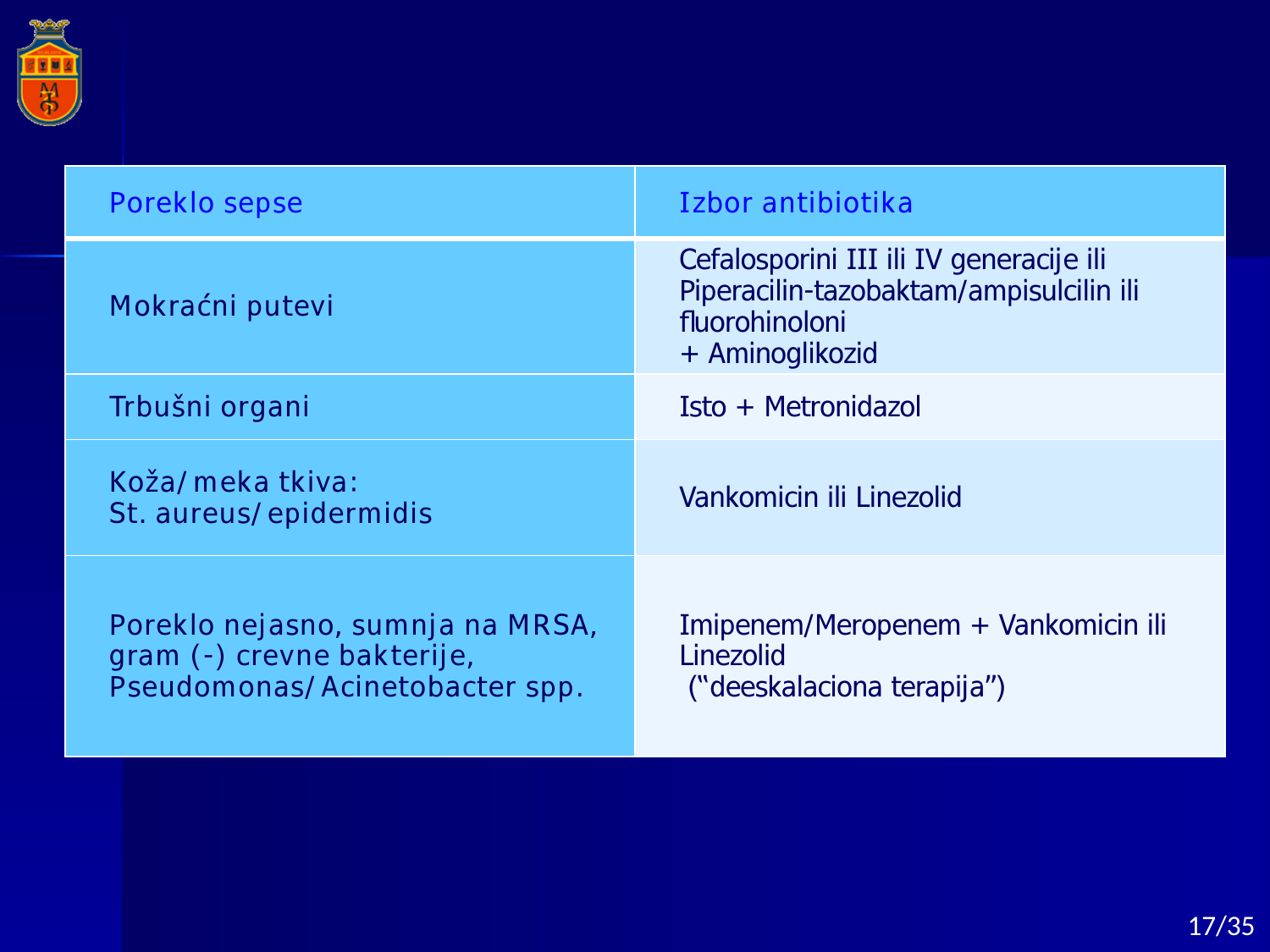

| Poreklo sepse | Izbor antibiotika |
| --- | --- |
| Mokraćni putevi | Cefalosporini III ili IV generacije ili Piperacilin-tazobaktam/ampisulcilin ili fluorohinoloni + Aminoglikozid |
| Trbušni organi | Isto + Metronidazol |
| Koža/meka tkiva: St. aureus/epidermidis | Vankomicin ili Linezolid |
| Poreklo nejasno, sumnja na MRSA, gram (-) crevne bakterije, Pseudomonas/Acinetobacter spp. | Imipenem/Meropenem + Vankomicin ili Linezolid (“deeskalaciona terapija”) |
17/35